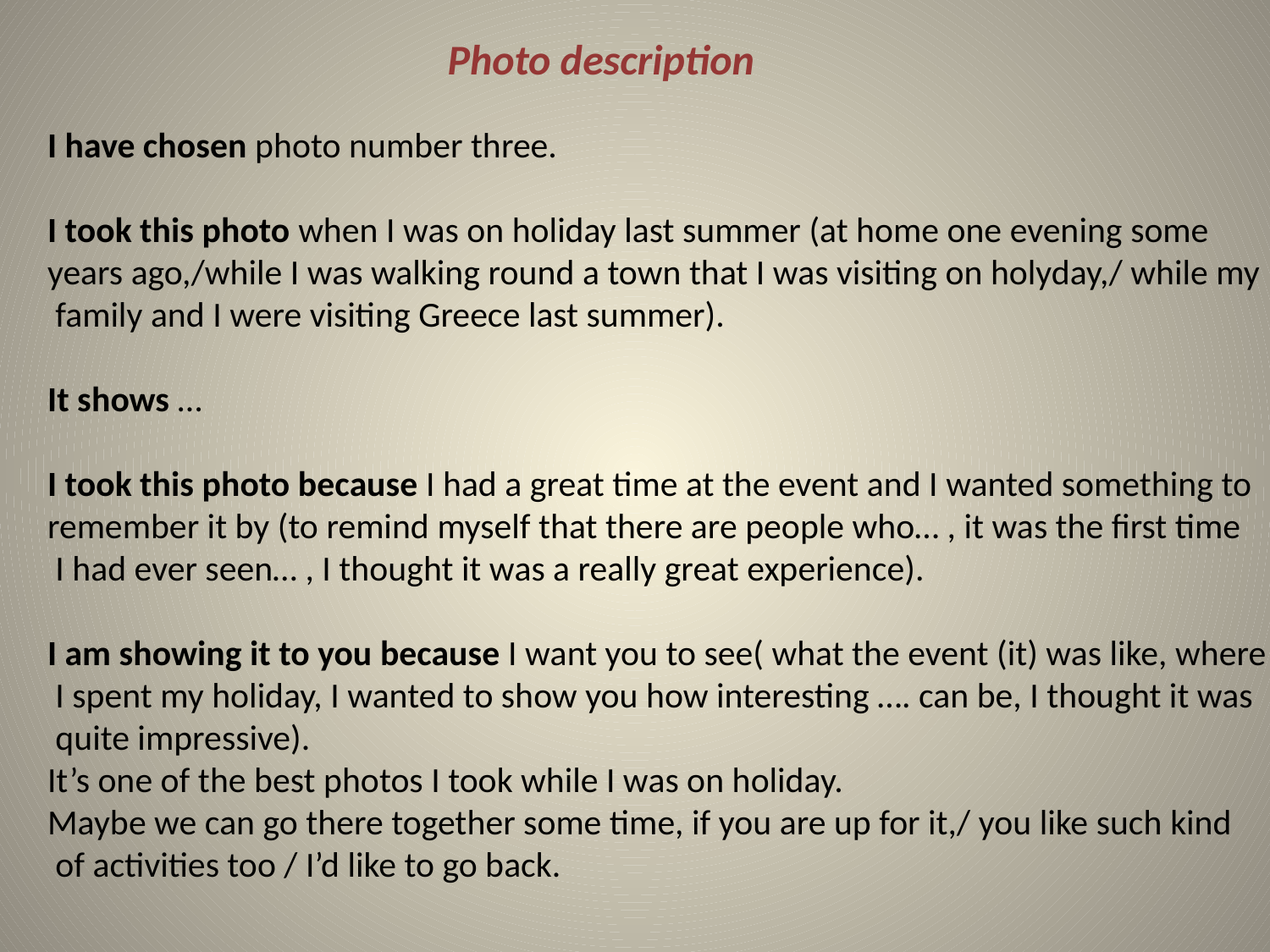

Photo description
I have chosen photo number three.

I took this photo when I was on holiday last summer (at home one evening some
years ago,/while I was walking round a town that I was visiting on holyday,/ while my
 family and I were visiting Greece last summer).

It shows …

I took this photo because I had a great time at the event and I wanted something to
remember it by (to remind myself that there are people who… , it was the first time
 I had ever seen… , I thought it was a really great experience).

I am showing it to you because I want you to see( what the event (it) was like, where
 I spent my holiday, I wanted to show you how interesting …. can be, I thought it was
 quite impressive).
It’s one of the best photos I took while I was on holiday.
Maybe we can go there together some time, if you are up for it,/ you like such kind
 of activities too / I’d like to go back.